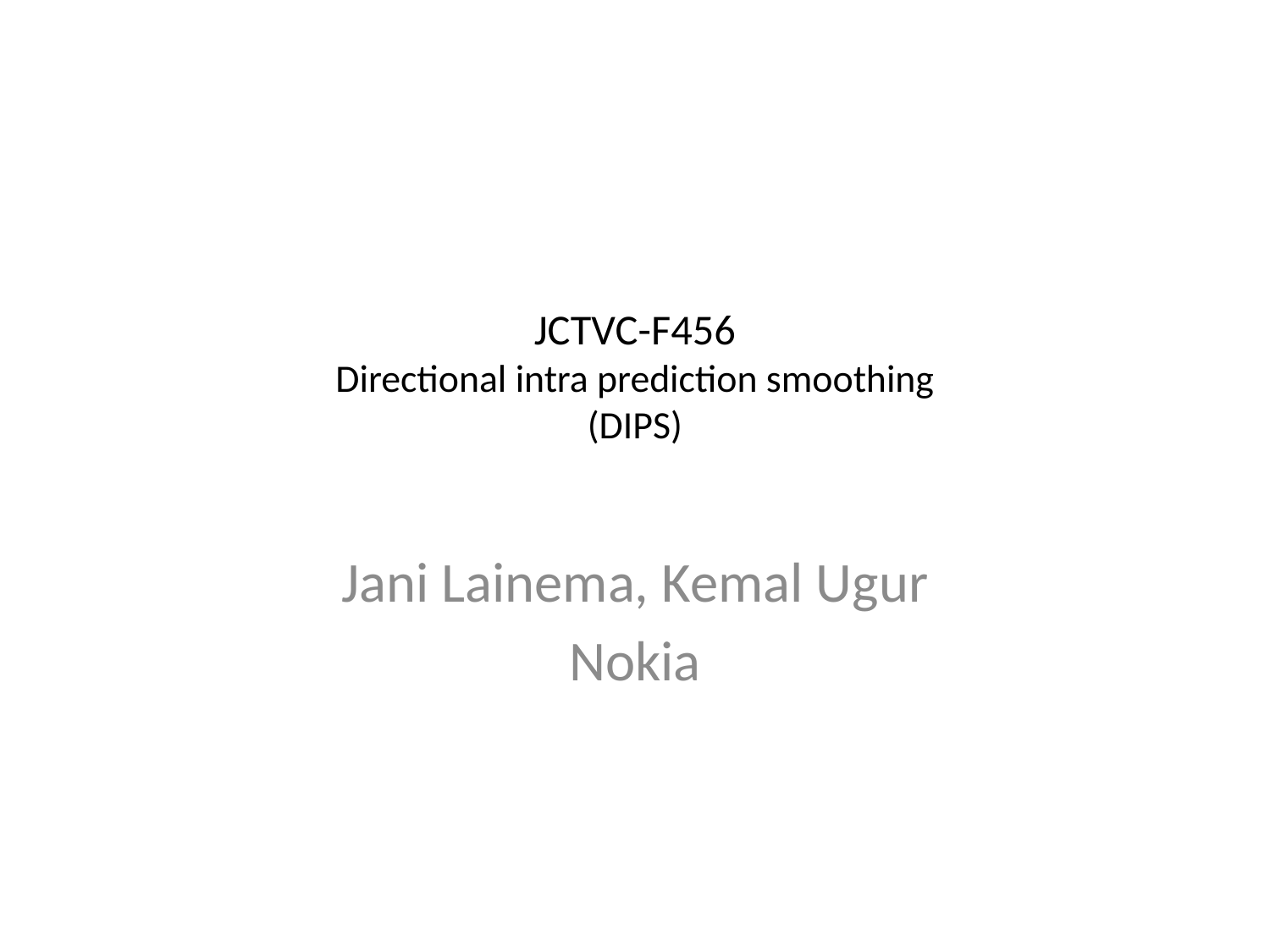

# JCTVC-F456 Directional intra prediction smoothing (DIPS)
Jani Lainema, Kemal Ugur
Nokia